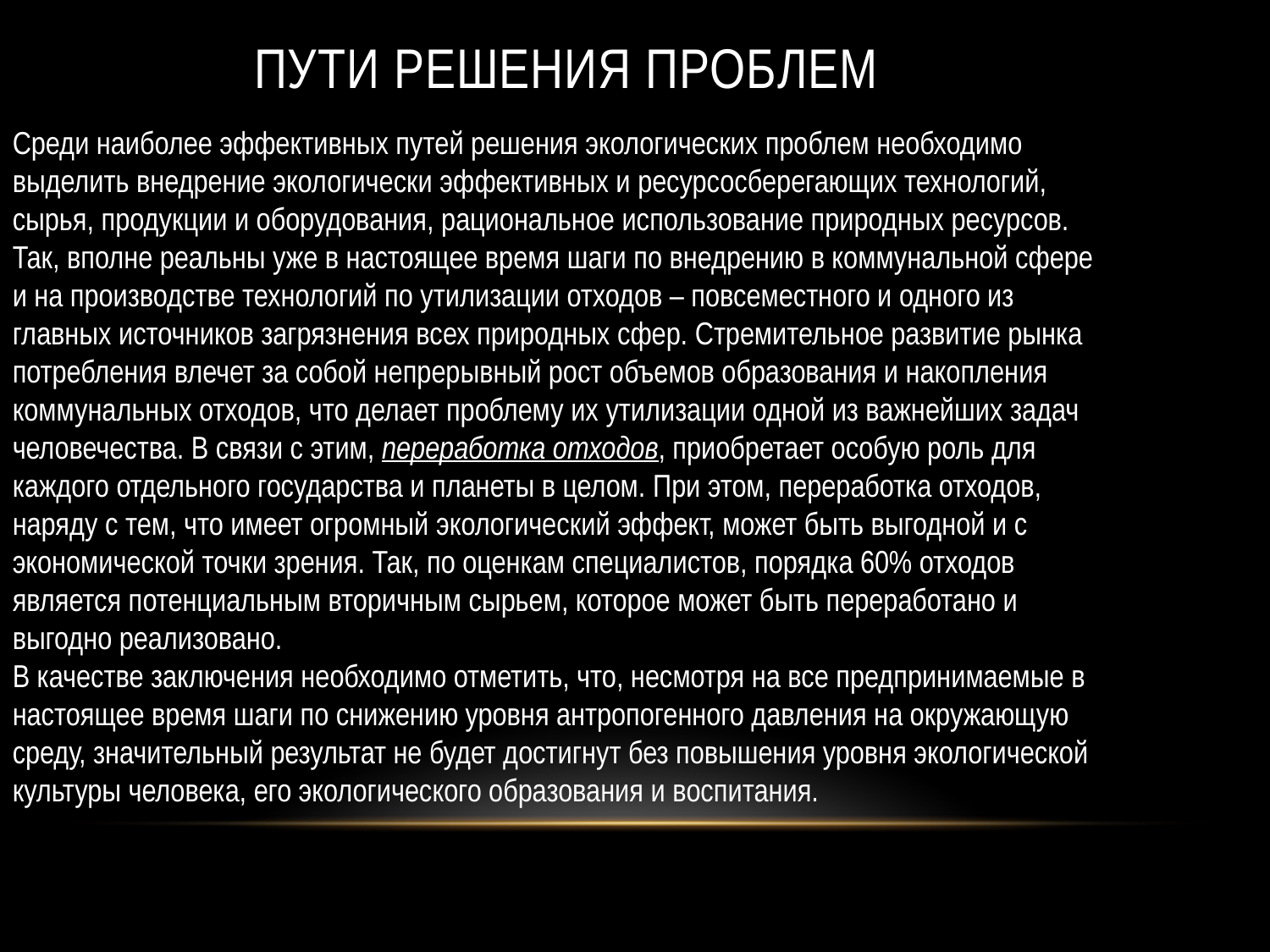

# Пути решения проблем
Среди наиболее эффективных путей решения экологических проблем необходимо выделить внедрение экологически эффективных и ресурсосберегающих технологий, сырья, продукции и оборудования, рациональное использование природных ресурсов. Так, вполне реальны уже в настоящее время шаги по внедрению в коммунальной сфере и на производстве технологий по утилизации отходов – повсеместного и одного из главных источников загрязнения всех природных сфер. Стремительное развитие рынка потребления влечет за собой непрерывный рост объемов образования и накопления коммунальных отходов, что делает проблему их утилизации одной из важнейших задач человечества. В связи с этим, переработка отходов, приобретает особую роль для каждого отдельного государства и планеты в целом. При этом, переработка отходов, наряду с тем, что имеет огромный экологический эффект, может быть выгодной и с экономической точки зрения. Так, по оценкам специалистов, порядка 60% отходов является потенциальным вторичным сырьем, которое может быть переработано и выгодно реализовано.
В качестве заключения необходимо отметить, что, несмотря на все предпринимаемые в настоящее время шаги по снижению уровня антропогенного давления на окружающую среду, значительный результат не будет достигнут без повышения уровня экологической культуры человека, его экологического образования и воспитания.